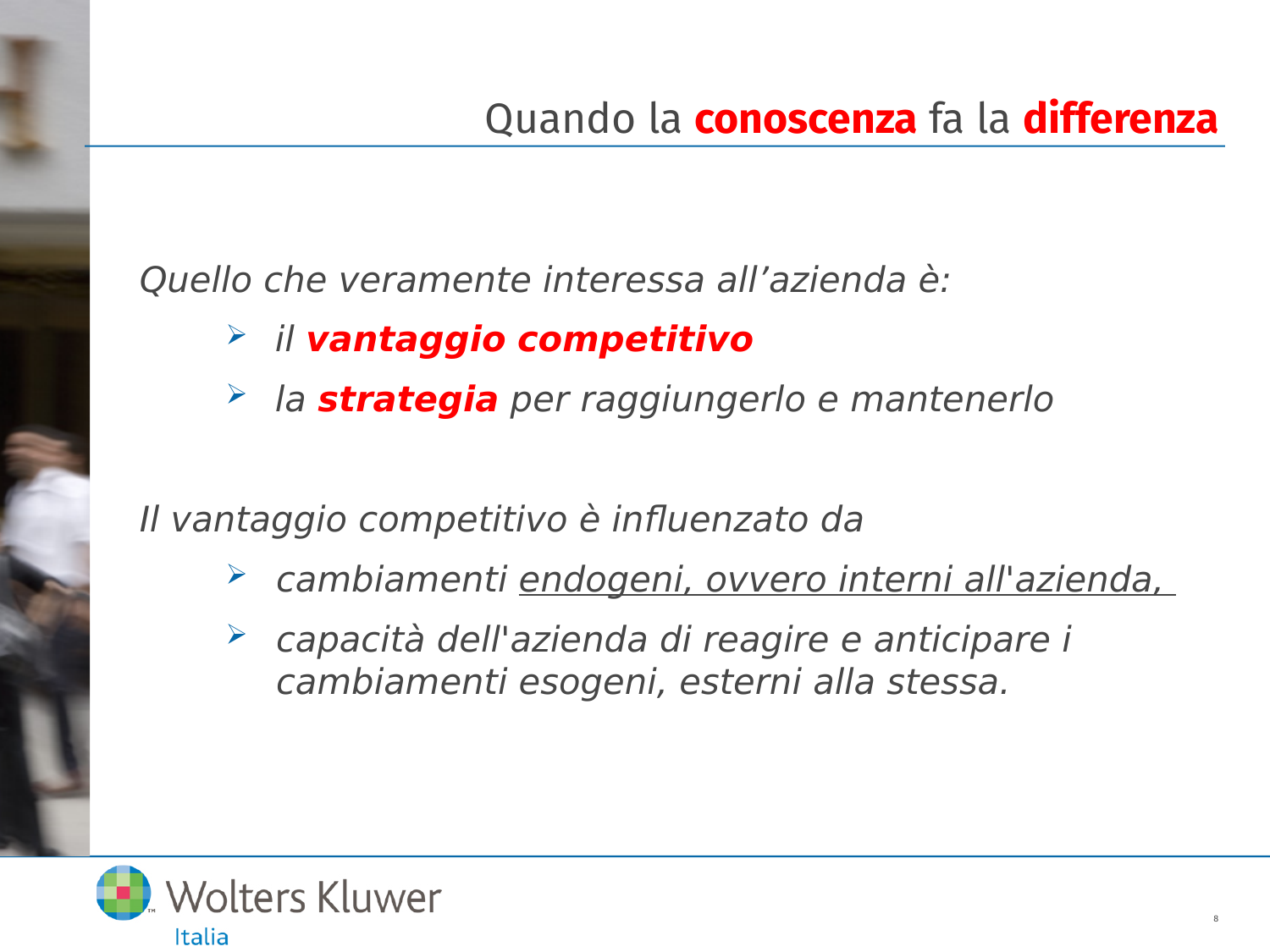

# Quando la conoscenza fa la differenza

Quello che veramente interessa all’azienda è:
 il vantaggio competitivo
 la strategia per raggiungerlo e mantenerlo

Il vantaggio competitivo è influenzato da
cambiamenti endogeni, ovvero interni all'azienda,
capacità dell'azienda di reagire e anticipare i cambiamenti esogeni, esterni alla stessa.

8